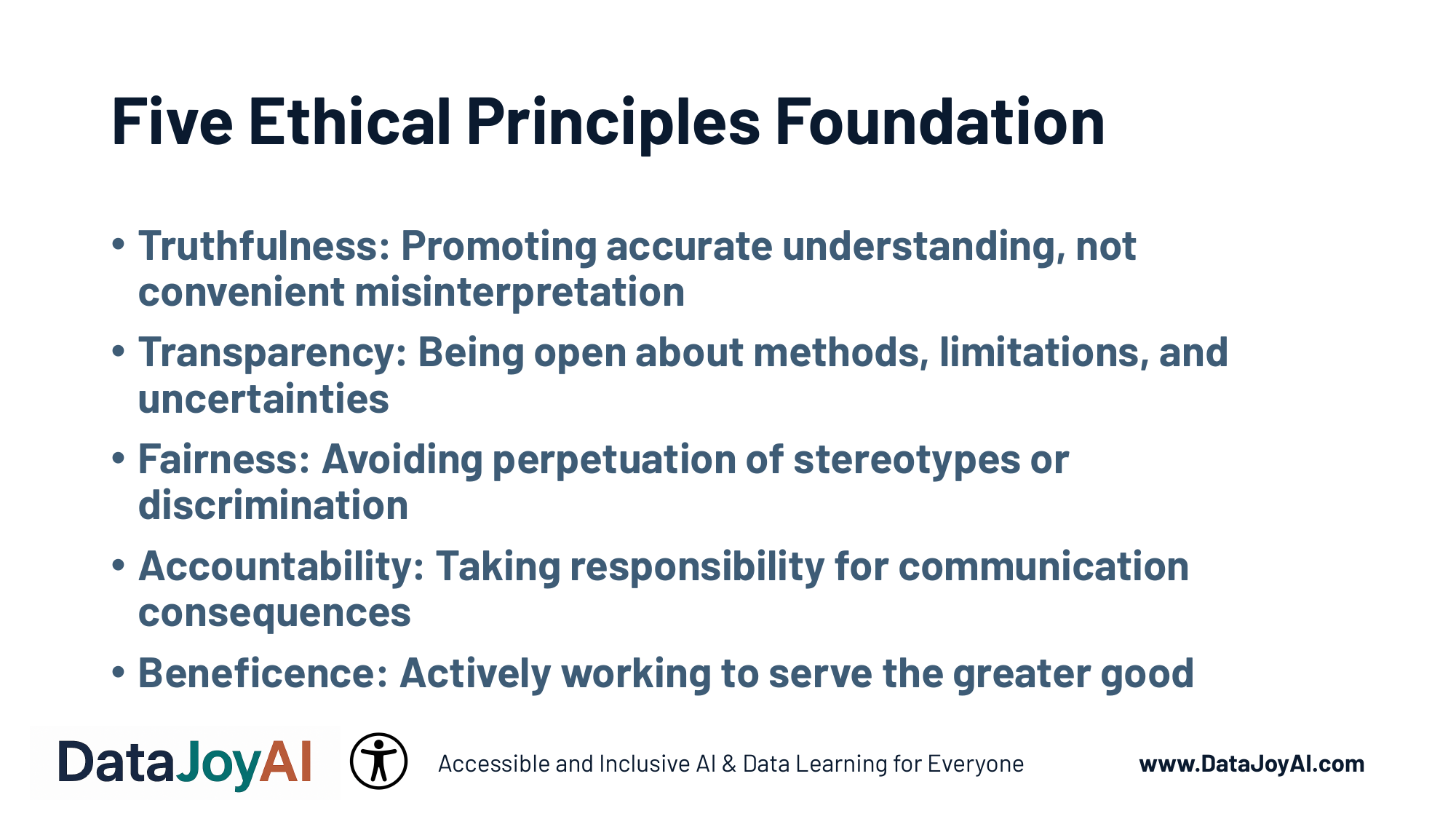

# Five Ethical Principles Foundation
Truthfulness: Promoting accurate understanding, not convenient misinterpretation
Transparency: Being open about methods, limitations, and uncertainties
Fairness: Avoiding perpetuation of stereotypes or discrimination
Accountability: Taking responsibility for communication consequences
Beneficence: Actively working to serve the greater good